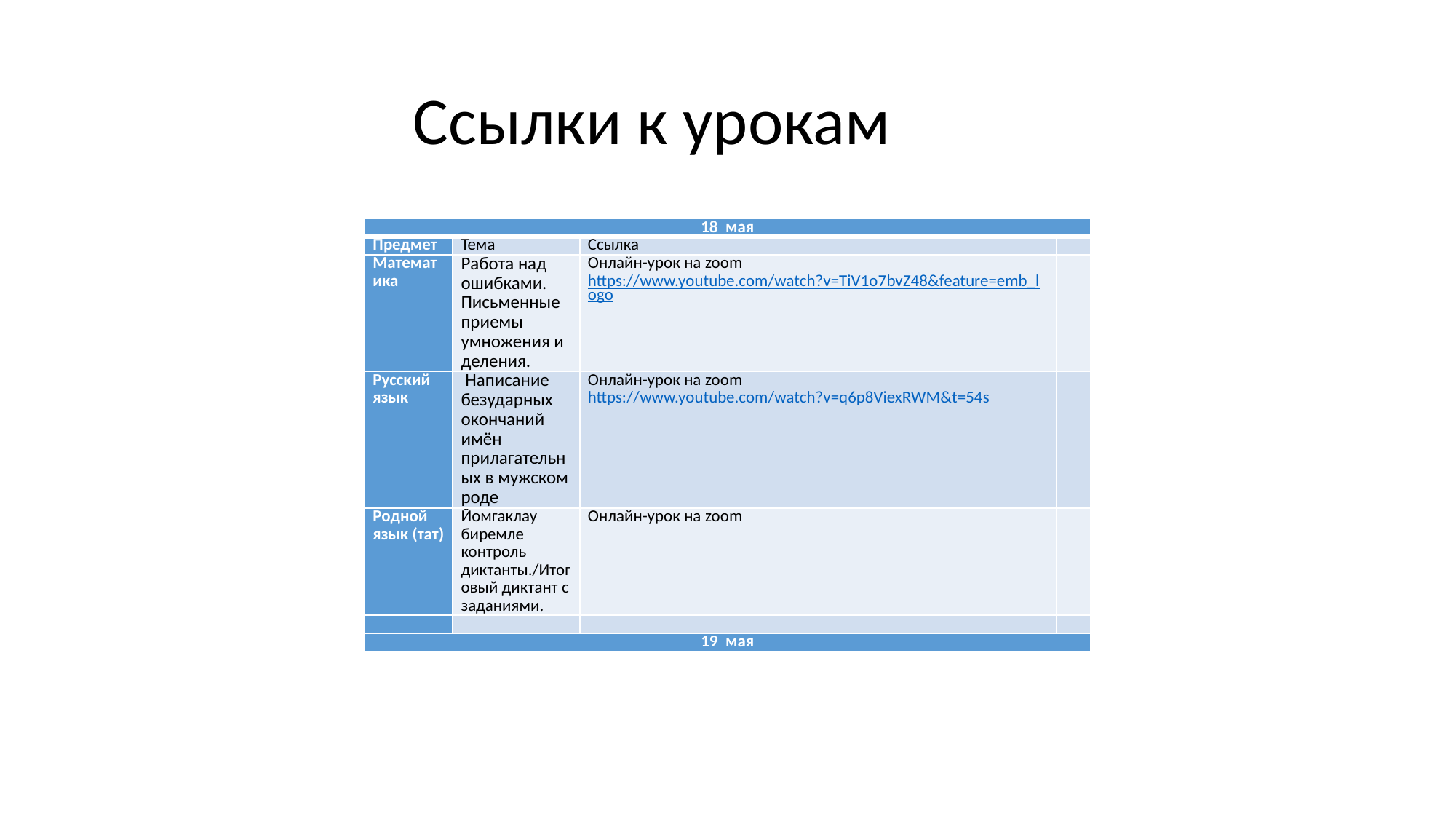

# Ссылки к урокам
| 18 мая |  |  |  |
| --- | --- | --- | --- |
| Предмет | Тема | Ссылка |  |
| Математика | Работа над ошибками. Письменные приемы умножения и деления. | Онлайн-урок на zoom https://www.youtube.com/watch?v=TiV1o7bvZ48&feature=emb\_logo |  |
| Русский язык | Написание безударных окончаний имён прилагательных в мужском роде | Онлайн-урок на zoom https://www.youtube.com/watch?v=q6p8ViexRWM&t=54s |  |
| Родной язык (тат) | Йомгаклау биремле контроль диктанты./Итоговый диктант с заданиями. | Онлайн-урок на zoom |  |
|  |  |  |  |
| 19 мая |  |  |  |